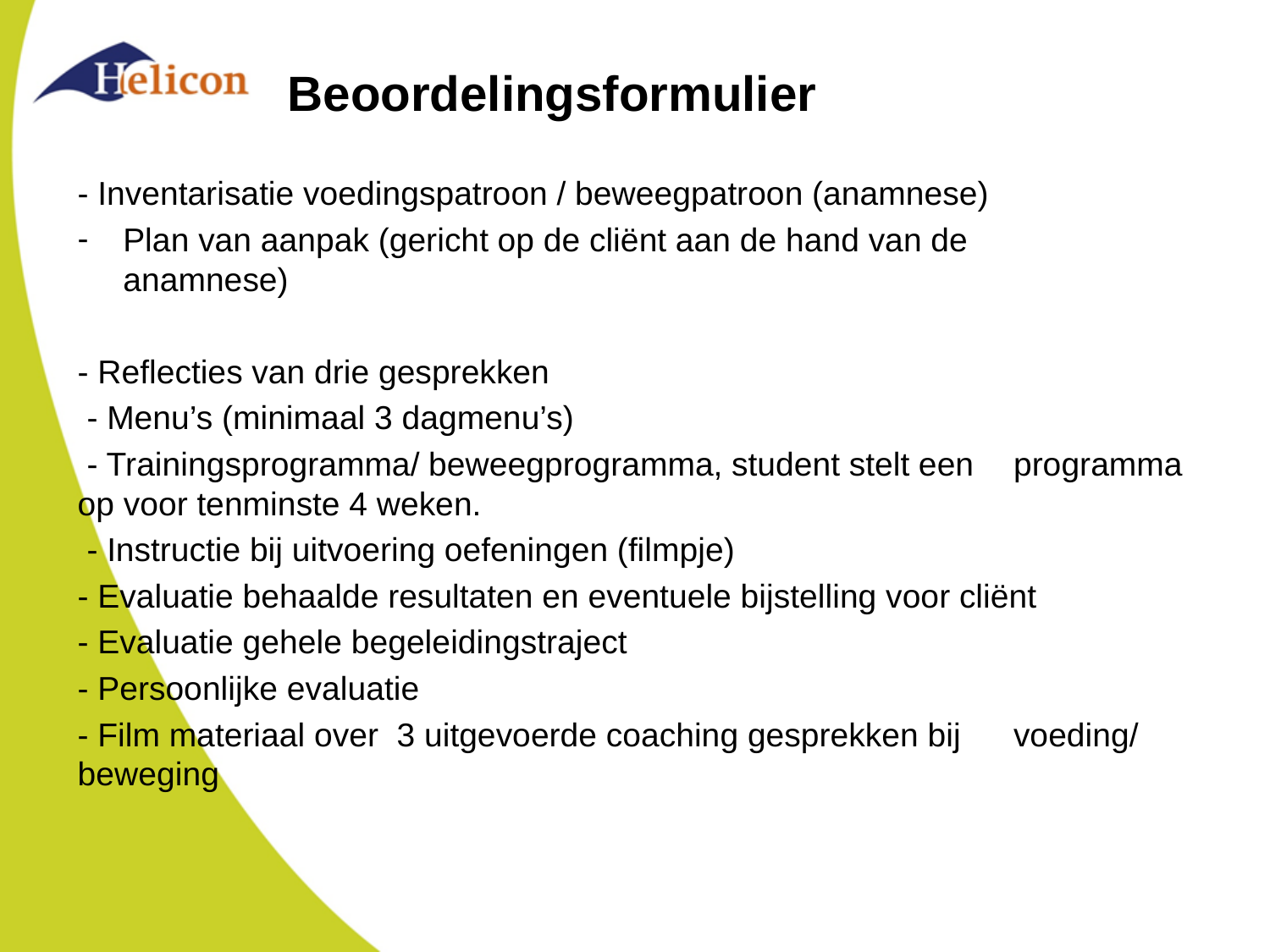

# Beoordelingsformulier
- Inventarisatie voedingspatroon / beweegpatroon (anamnese)
Plan van aanpak (gericht op de cliënt aan de hand van de   	anamnese)

- Reflecties van drie gesprekken
 - Menu’s (minimaal 3 dagmenu’s)
 - Trainingsprogramma/ beweegprogramma, student stelt een 	programma op voor tenminste 4 weken.
 - Instructie bij uitvoering oefeningen (filmpje)
- Evaluatie behaalde resultaten en eventuele bijstelling voor cliënt
- Evaluatie gehele begeleidingstraject
- Persoonlijke evaluatie
- Film materiaal over  3 uitgevoerde coaching gesprekken bij 	voeding/ beweging